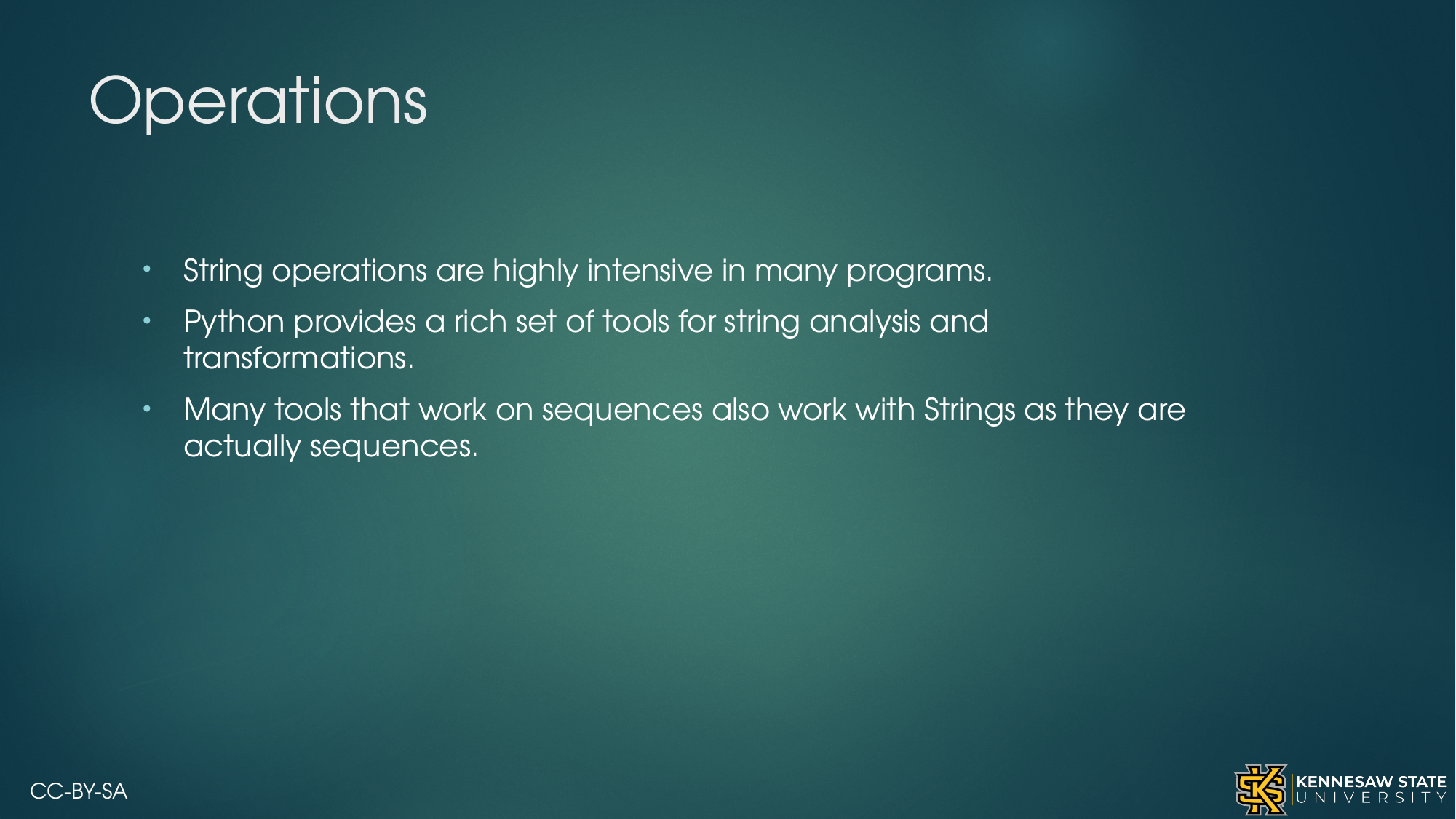

# Operations
String operations are highly intensive in many programs.
Python provides a rich set of tools for string analysis and transformations.
Many tools that work on sequences also work with Strings as they are actually sequences.